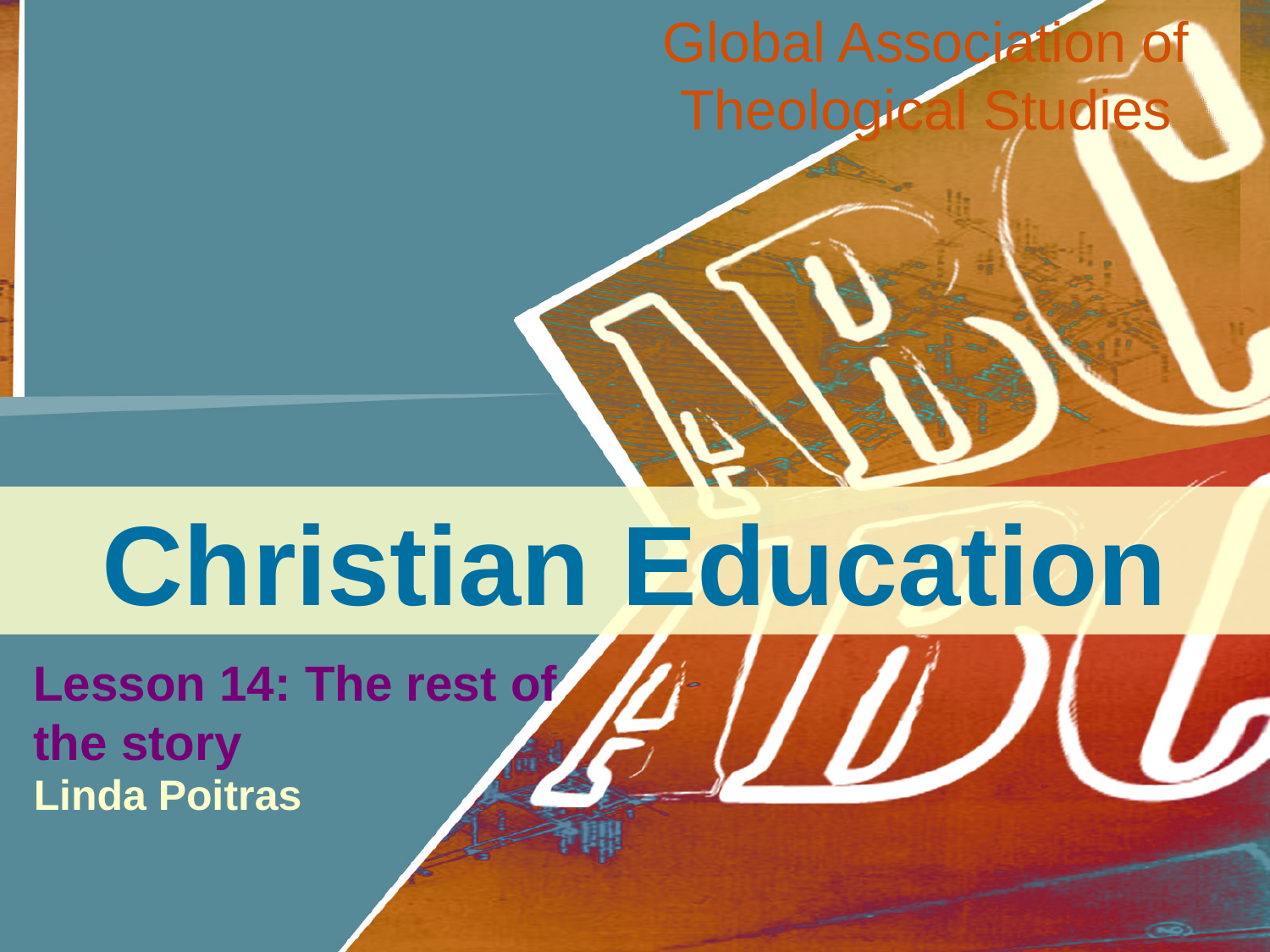

Global Association of Theological Studies
Christian Education
Lesson 14: The rest of the story
Linda Poitras